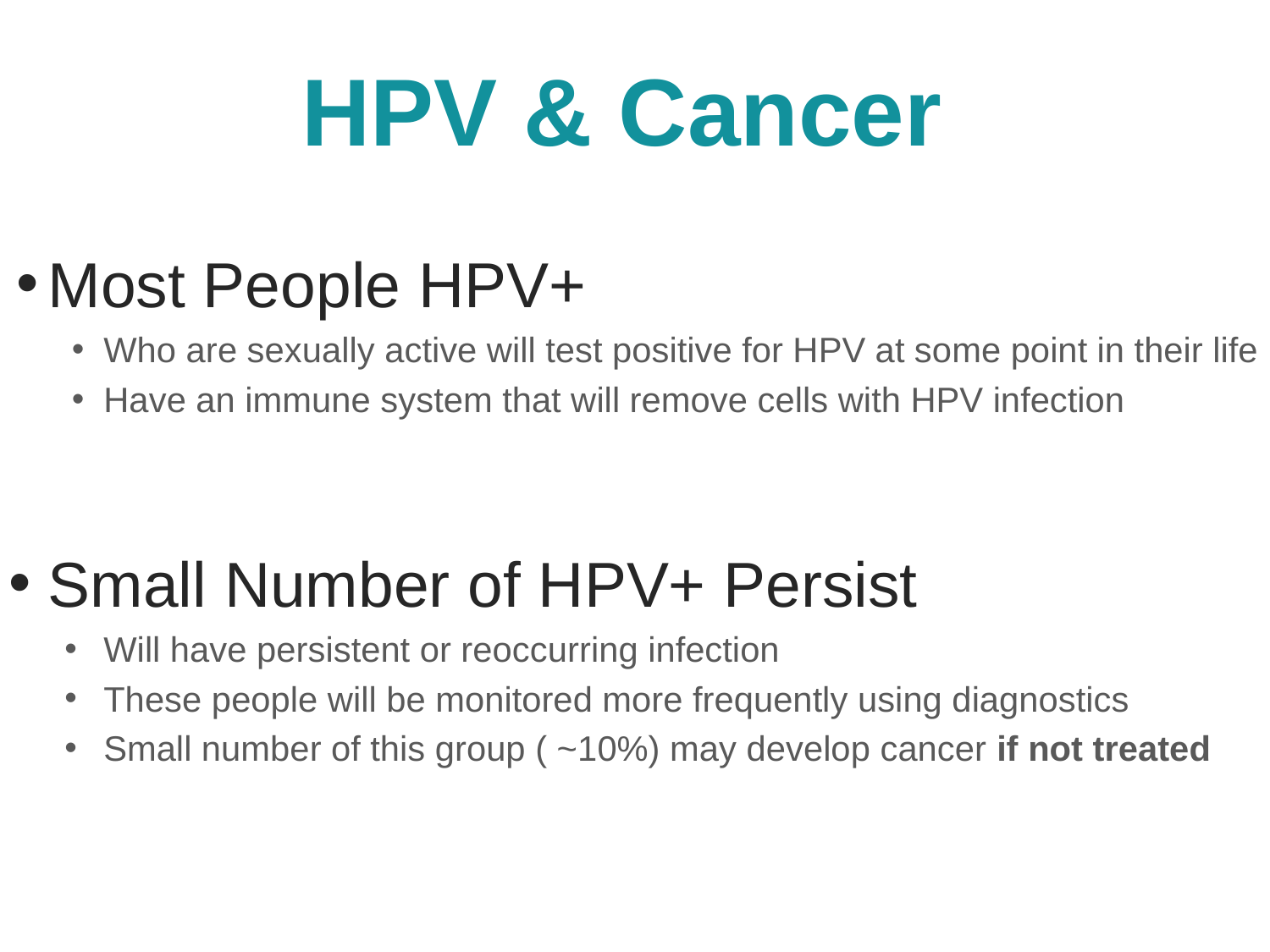

# HPV & Cancer
Most People HPV+
Who are sexually active will test positive for HPV at some point in their life
Have an immune system that will remove cells with HPV infection

Small Number of HPV+ Persist
Will have persistent or reoccurring infection
These people will be monitored more frequently using diagnostics
Small number of this group ( ~10%) may develop cancer if not treated